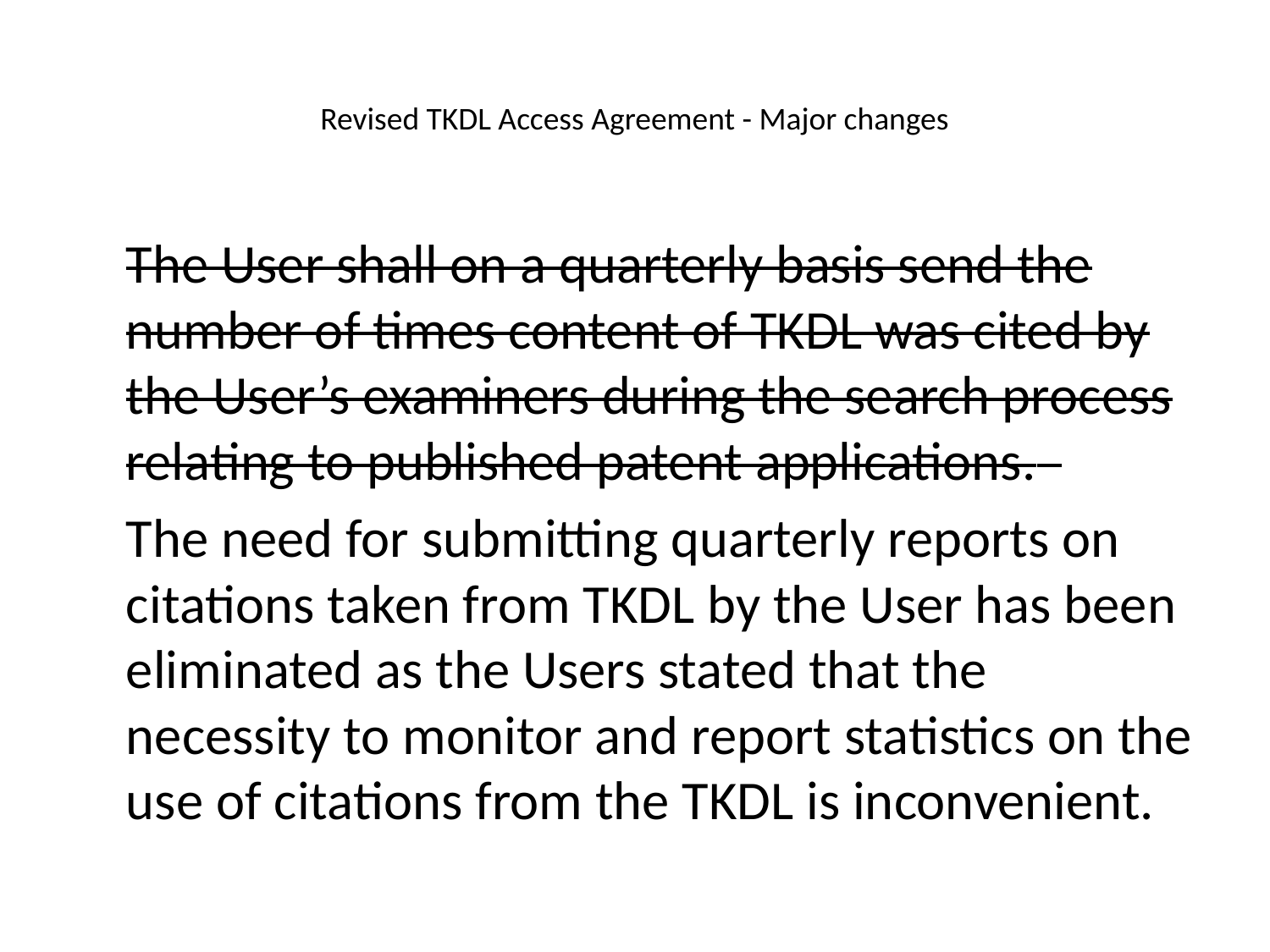

# Revised TKDL Access Agreement - Major changes
	The User shall on a quarterly basis send the number of times content of TKDL was cited by the User’s examiners during the search process relating to published patent applications.
	The need for submitting quarterly reports on citations taken from TKDL by the User has been eliminated as the Users stated that the necessity to monitor and report statistics on the use of citations from the TKDL is inconvenient.